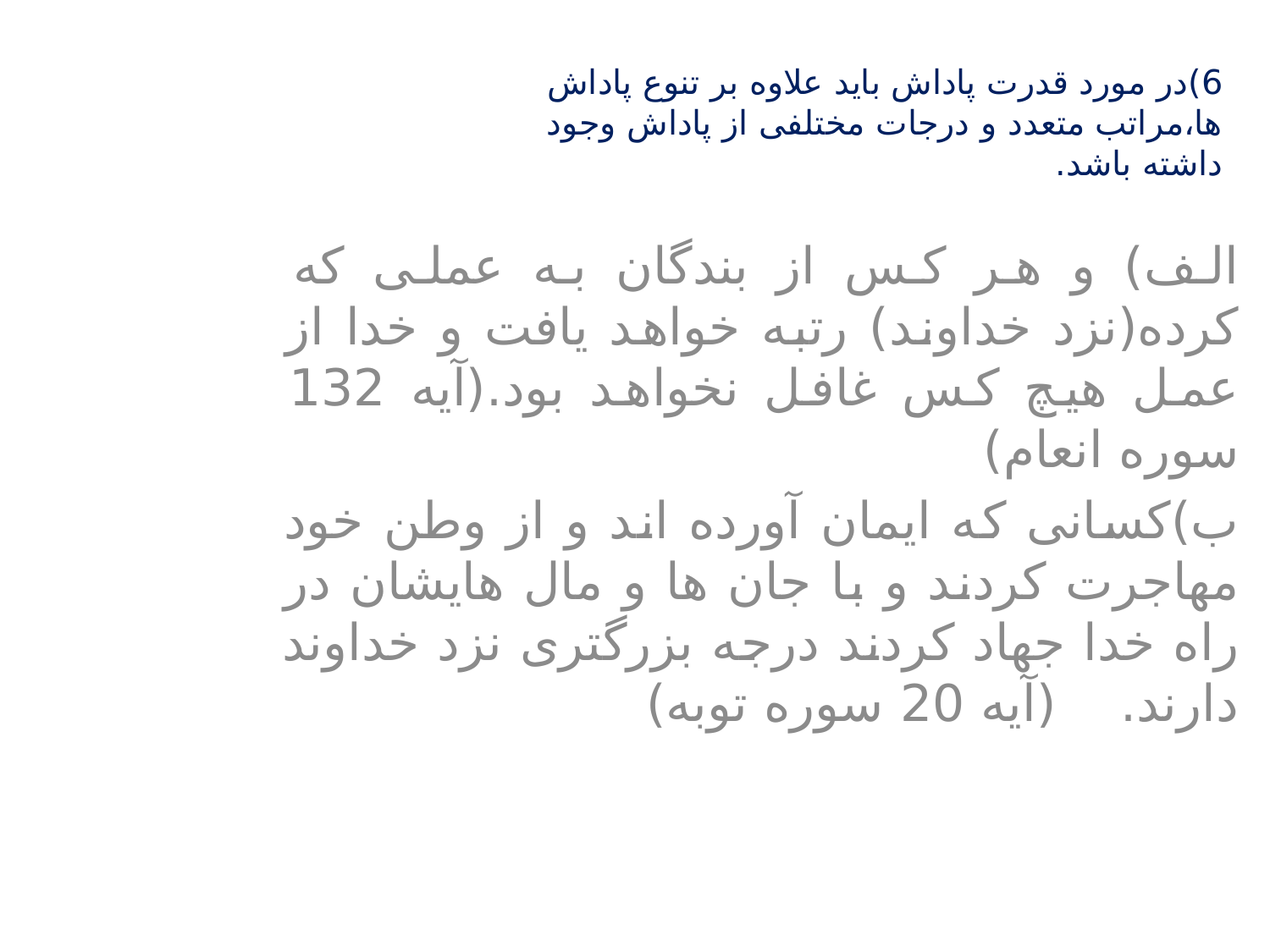

# 6)در مورد قدرت پاداش باید علاوه بر تنوع پاداش ها،مراتب متعدد و درجات مختلفی از پاداش وجود داشته باشد.
الف) و هر کس از بندگان به عملی که کرده(نزد خداوند) رتبه خواهد یافت و خدا از عمل هیچ کس غافل نخواهد بود.(آیه 132 سوره انعام)
ب)کسانی که ایمان آورده اند و از وطن خود مهاجرت کردند و با جان ها و مال هایشان در راه خدا جهاد کردند درجه بزرگتری نزد خداوند دارند.    (آیه 20 سوره توبه)